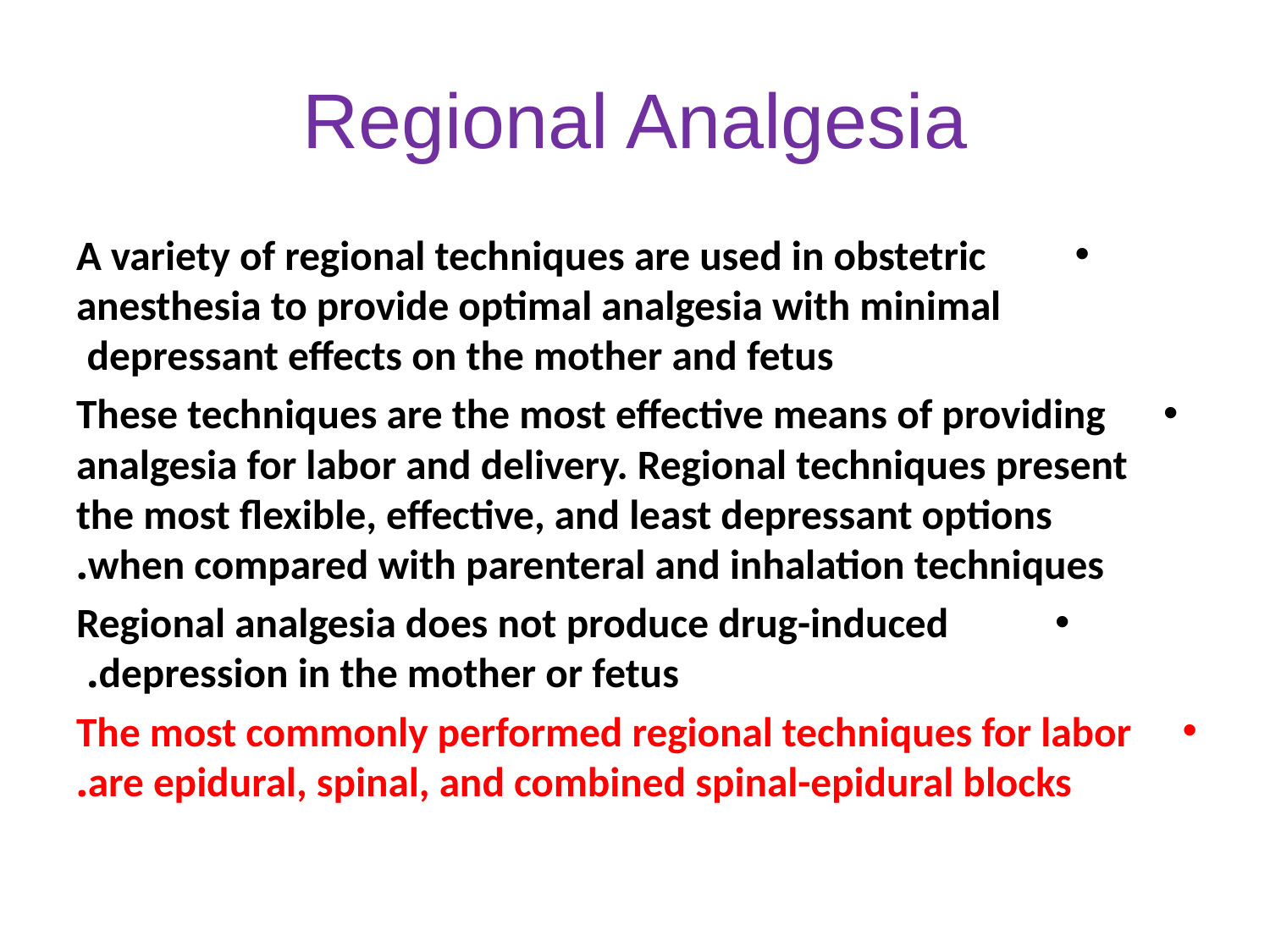

# Regional Analgesia
A variety of regional techniques are used in obstetric anesthesia to provide optimal analgesia with minimal depressant effects on the mother and fetus
These techniques are the most effective means of providing analgesia for labor and delivery. Regional techniques present the most flexible, effective, and least depressant options when compared with parenteral and inhalation techniques.
 Regional analgesia does not produce drug-induced depression in the mother or fetus.
The most commonly performed regional techniques for labor are epidural, spinal, and combined spinal-epidural blocks.